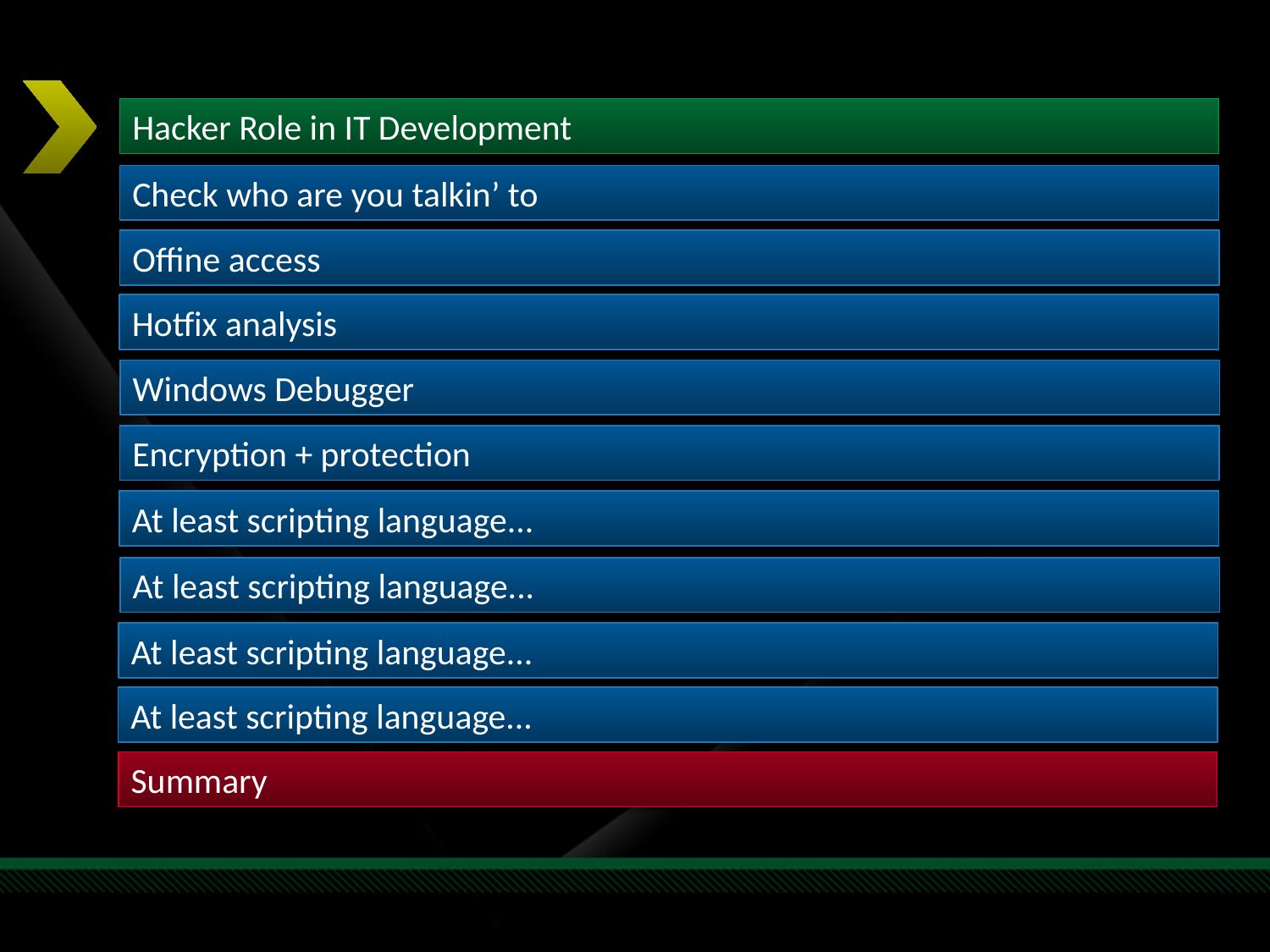

Hacker Role in IT Development
Check who are you talkin’ to
Offine access
Hotfix analysis
Windows Debugger
Encryption + protection
At least scripting language...
At least scripting language...
At least scripting language...
At least scripting language...
Summary